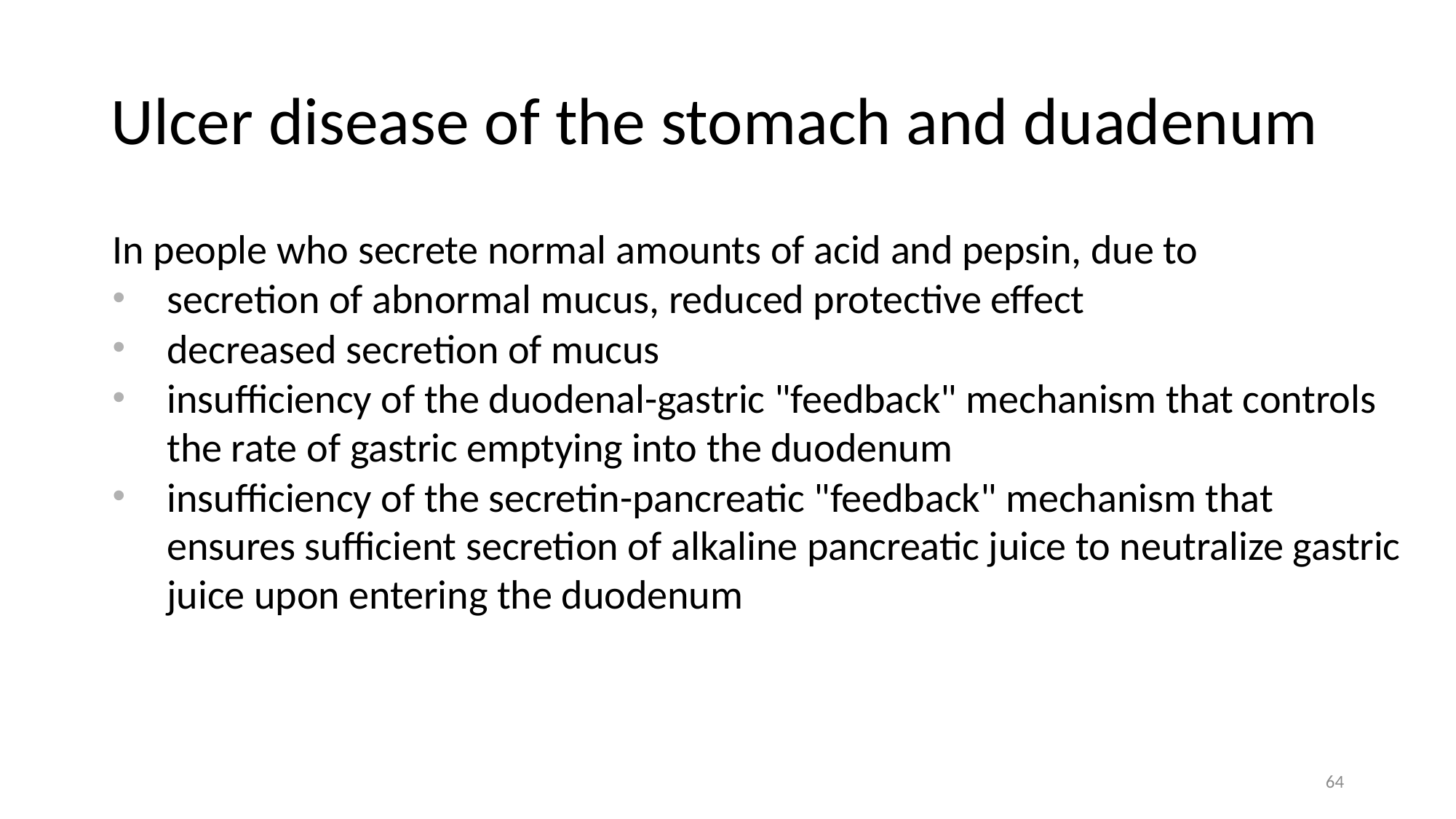

# Ulcer disease of the stomach and duadenum
In people who secrete normal amounts of acid and pepsin, due to
secretion of abnormal mucus, reduced protective effect
decreased secretion of mucus
insufficiency of the duodenal-gastric "feedback" mechanism that controls the rate of gastric emptying into the duodenum
insufficiency of the secretin-pancreatic "feedback" mechanism that ensures sufficient secretion of alkaline pancreatic juice to neutralize gastric juice upon entering the duodenum
64